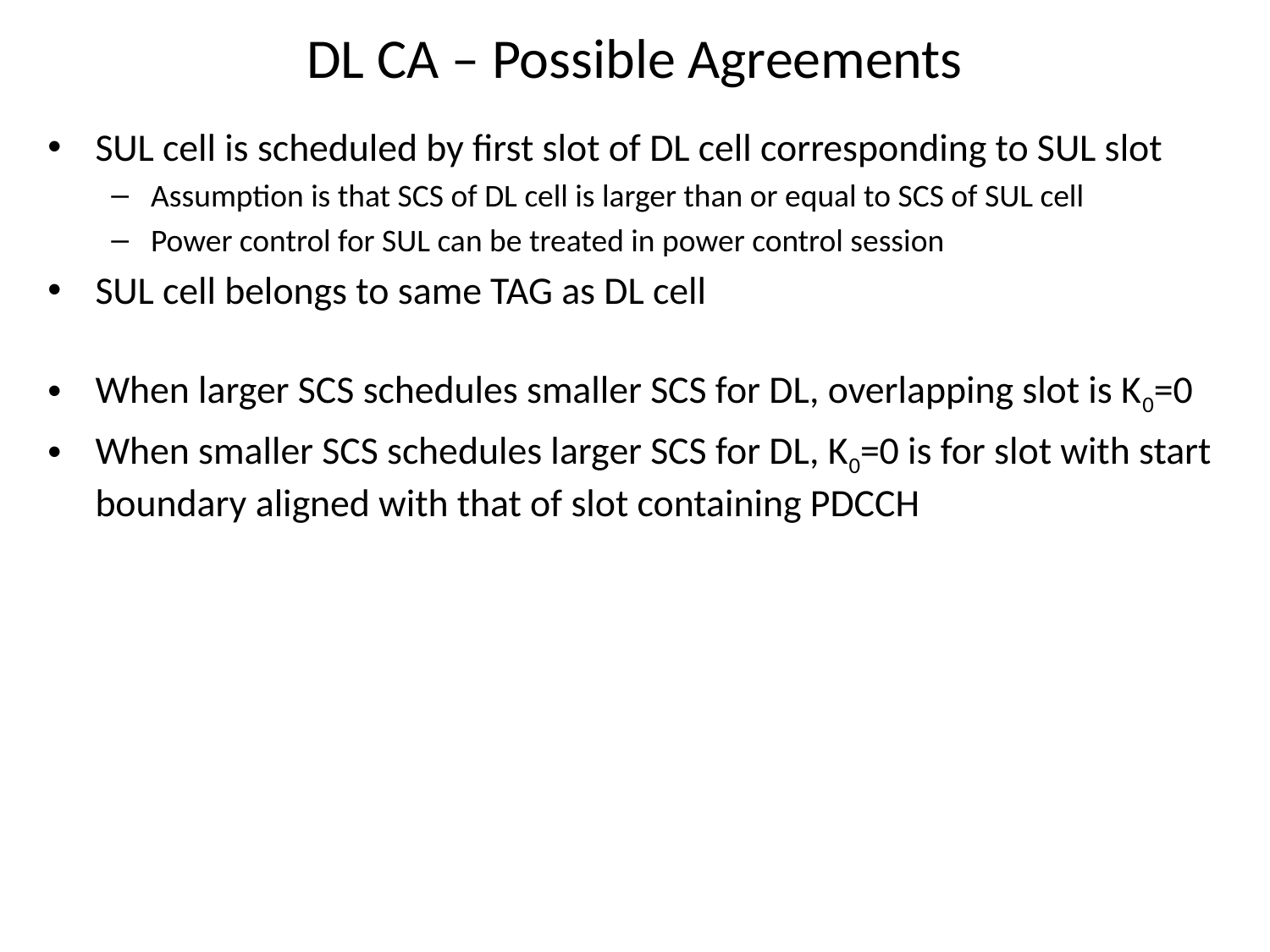

# DL CA – Possible Agreements
SUL cell is scheduled by first slot of DL cell corresponding to SUL slot
Assumption is that SCS of DL cell is larger than or equal to SCS of SUL cell
Power control for SUL can be treated in power control session
SUL cell belongs to same TAG as DL cell

When larger SCS schedules smaller SCS for DL, overlapping slot is K0=0
When smaller SCS schedules larger SCS for DL, K0=0 is for slot with start boundary aligned with that of slot containing PDCCH